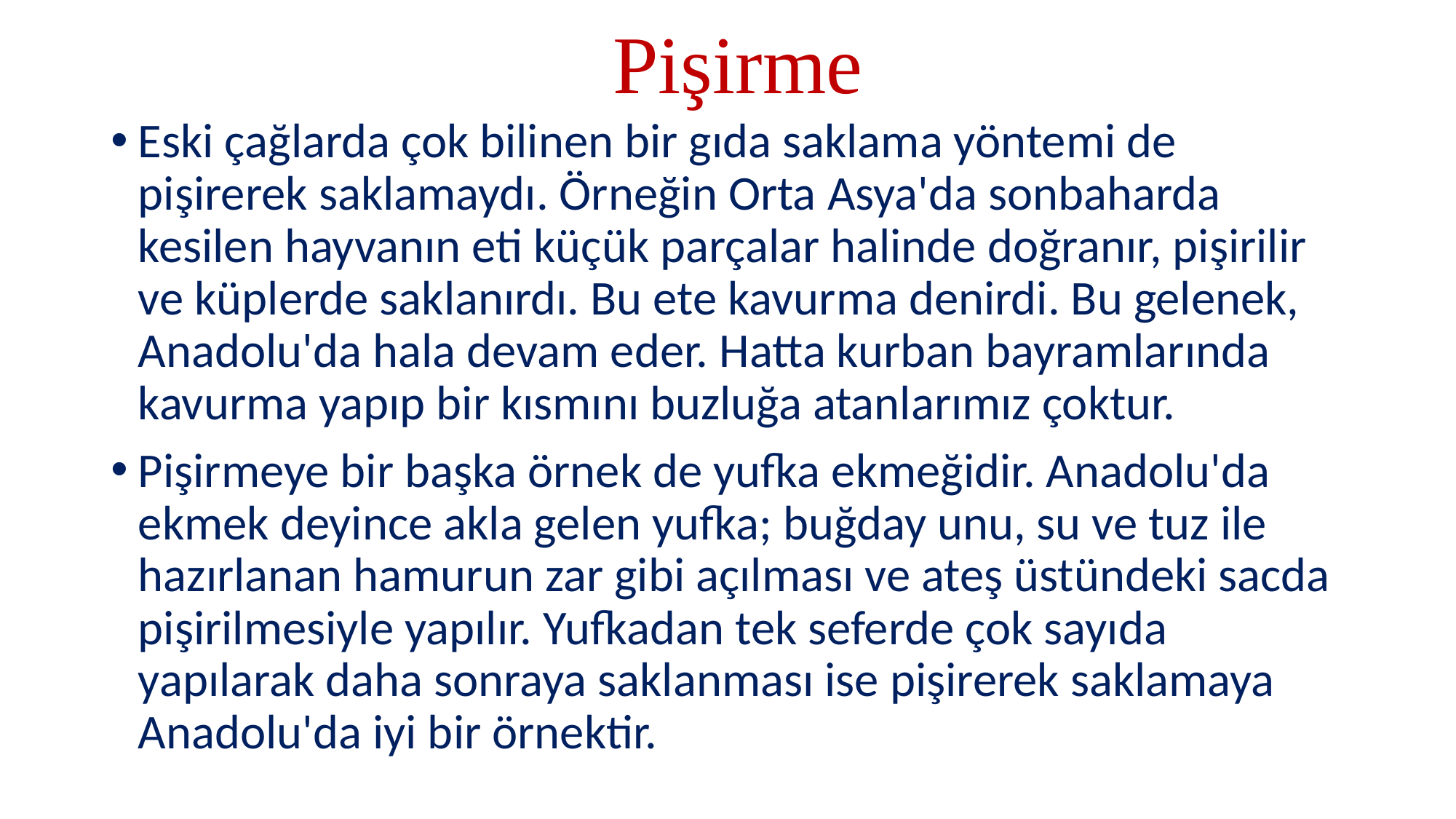

# Pişirme
Eski çağlarda çok bilinen bir gıda saklama yöntemi de pişirerek saklamaydı. Örneğin Orta Asya'da sonbaharda kesilen hayvanın eti küçük parçalar halinde doğranır, pişirilir ve küplerde saklanırdı. Bu ete kavurma denirdi. Bu gelenek, Anadolu'da hala devam eder. Hatta kurban bayramlarında kavurma yapıp bir kısmını buzluğa atanlarımız çoktur.
Pişirmeye bir başka örnek de yufka ekmeğidir. Anadolu'da ekmek deyince akla gelen yufka; buğday unu, su ve tuz ile hazırlanan hamurun zar gibi açılması ve ateş üstündeki sacda pişirilmesiyle yapılır. Yufkadan tek seferde çok sayıda yapılarak daha sonraya saklanması ise pişirerek saklamaya Anadolu'da iyi bir örnektir.